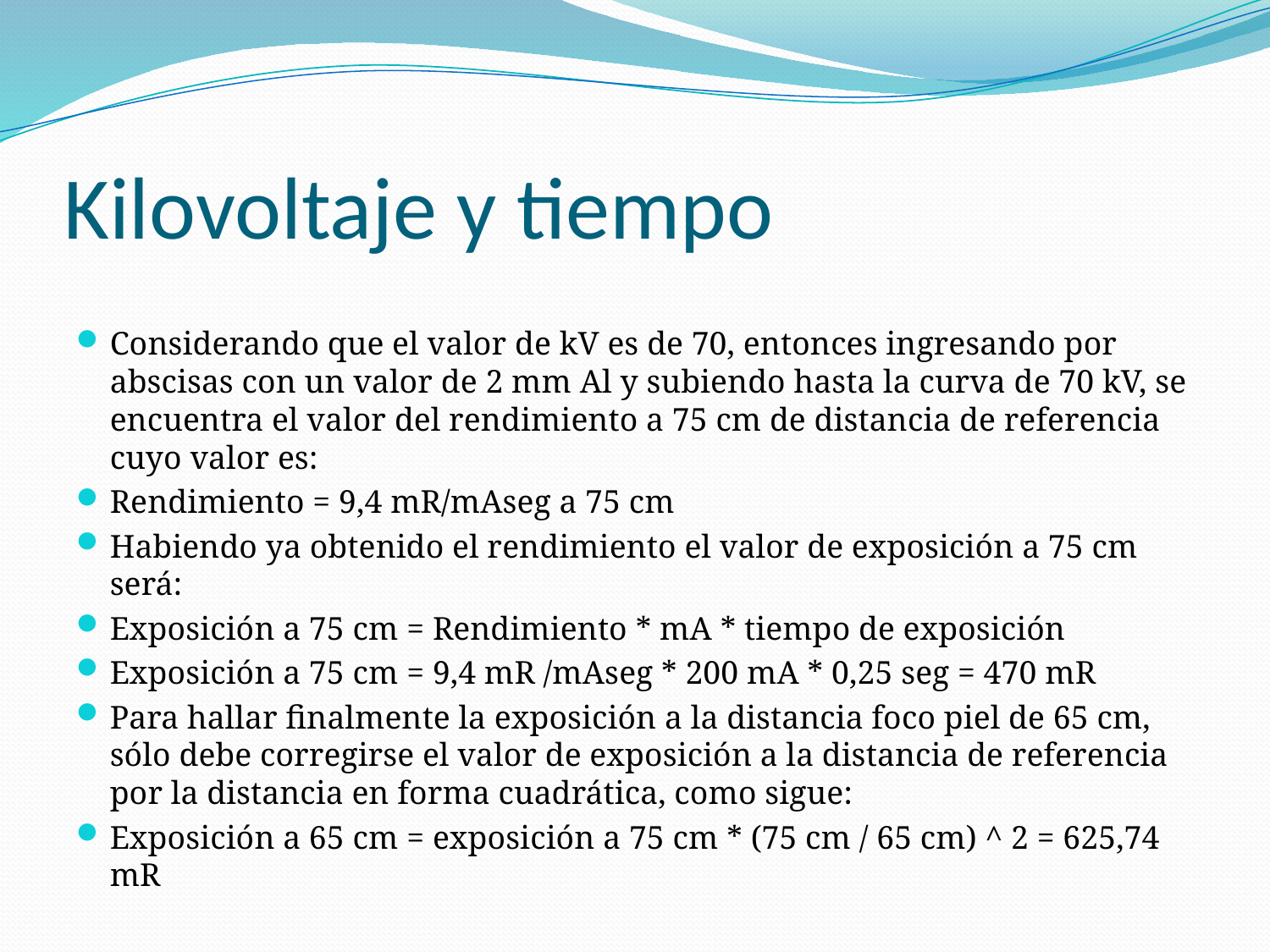

# Kilovoltaje y tiempo
Considerando que el valor de kV es de 70, entonces ingresando por abscisas con un valor de 2 mm Al y subiendo hasta la curva de 70 kV, se encuentra el valor del rendimiento a 75 cm de distancia de referencia cuyo valor es:
Rendimiento = 9,4 mR/mAseg a 75 cm
Habiendo ya obtenido el rendimiento el valor de exposición a 75 cm será:
Exposición a 75 cm = Rendimiento * mA * tiempo de exposición
Exposición a 75 cm = 9,4 mR /mAseg * 200 mA * 0,25 seg = 470 mR
Para hallar finalmente la exposición a la distancia foco piel de 65 cm, sólo debe corregirse el valor de exposición a la distancia de referencia por la distancia en forma cuadrática, como sigue:
Exposición a 65 cm = exposición a 75 cm * (75 cm / 65 cm) ^ 2 = 625,74 mR